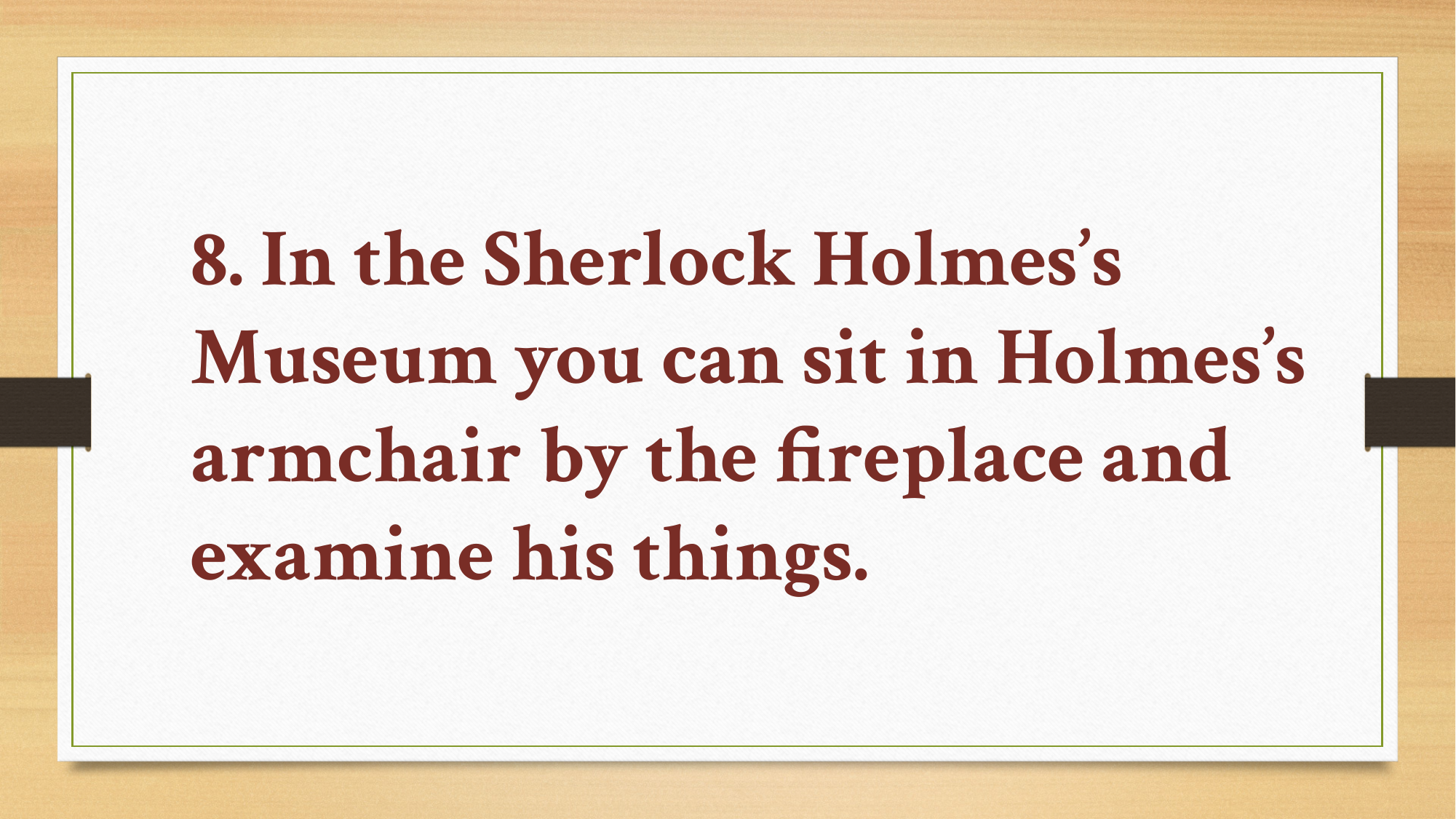

8. In the Sherlock Holmes’s Museum you can sit in Holmes’s armchair by the fireplace and examine his things.